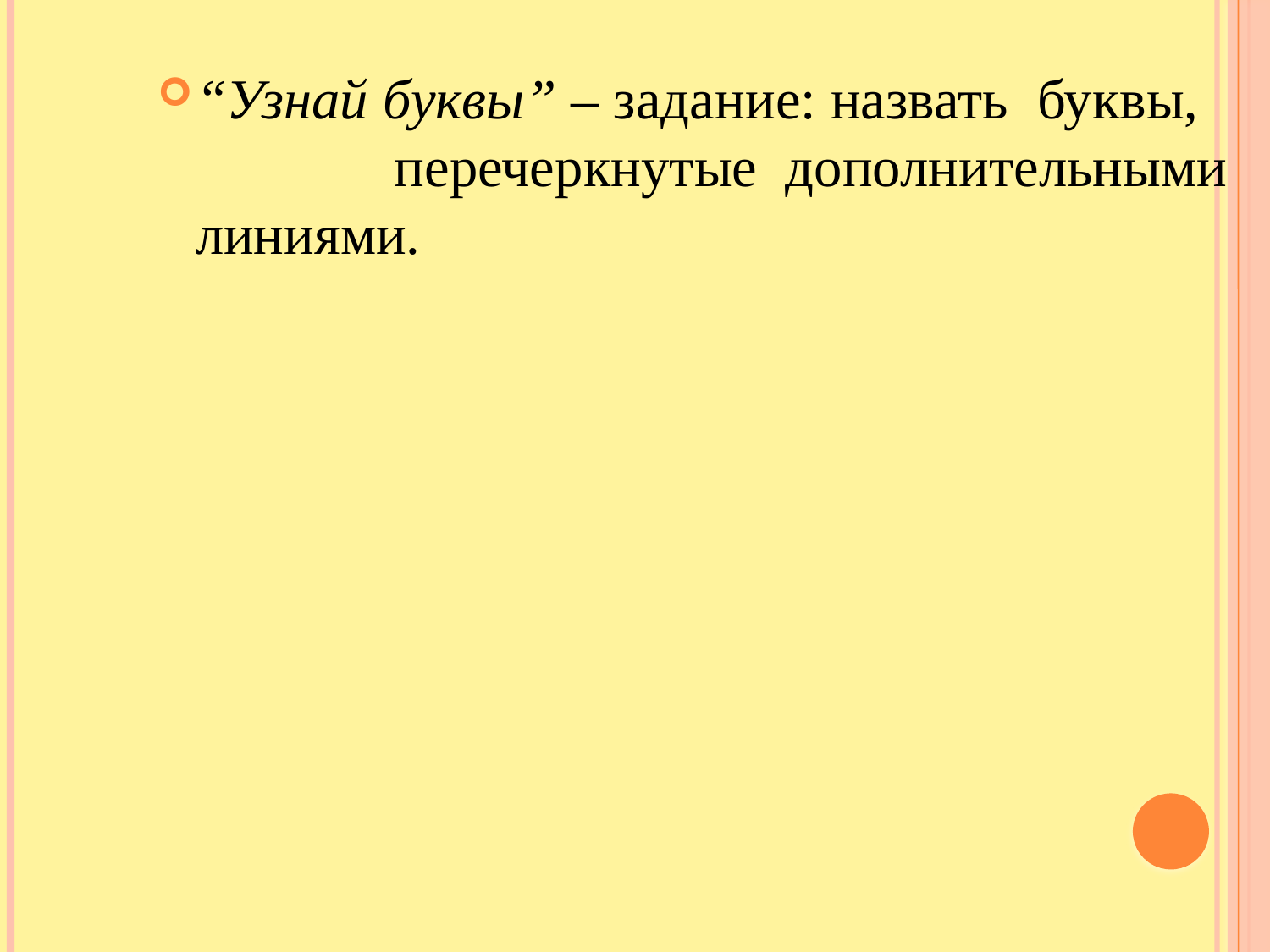

“Узнай буквы” – задание: назвать  буквы,          перечеркнутые дополнительными линиями.